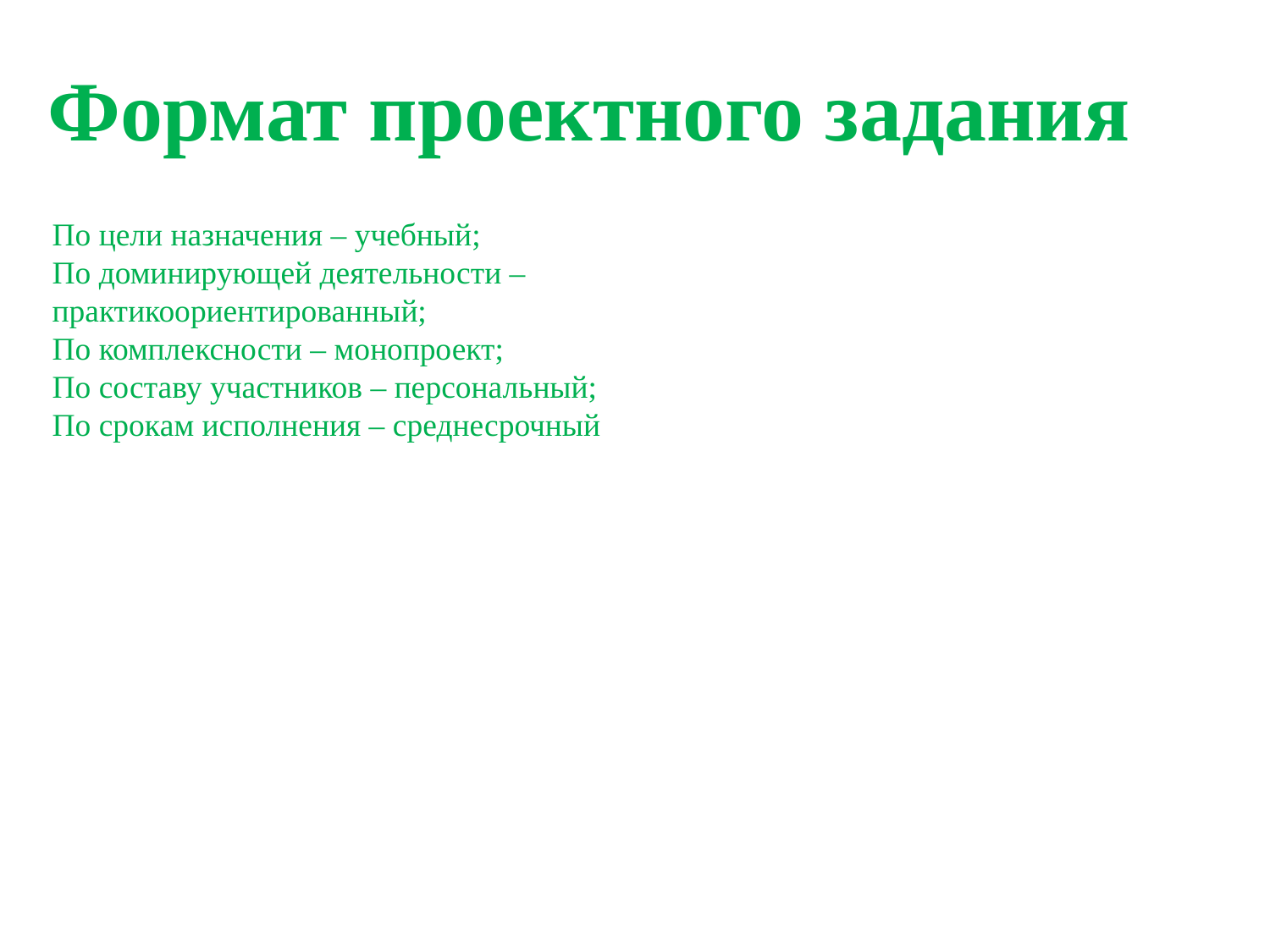

Формат проектного задания
По цели назначения – учебный;
По доминирующей деятельности – практикоориентированный;
По комплексности – монопроект;
По составу участников – персональный;
По срокам исполнения – среднесрочный